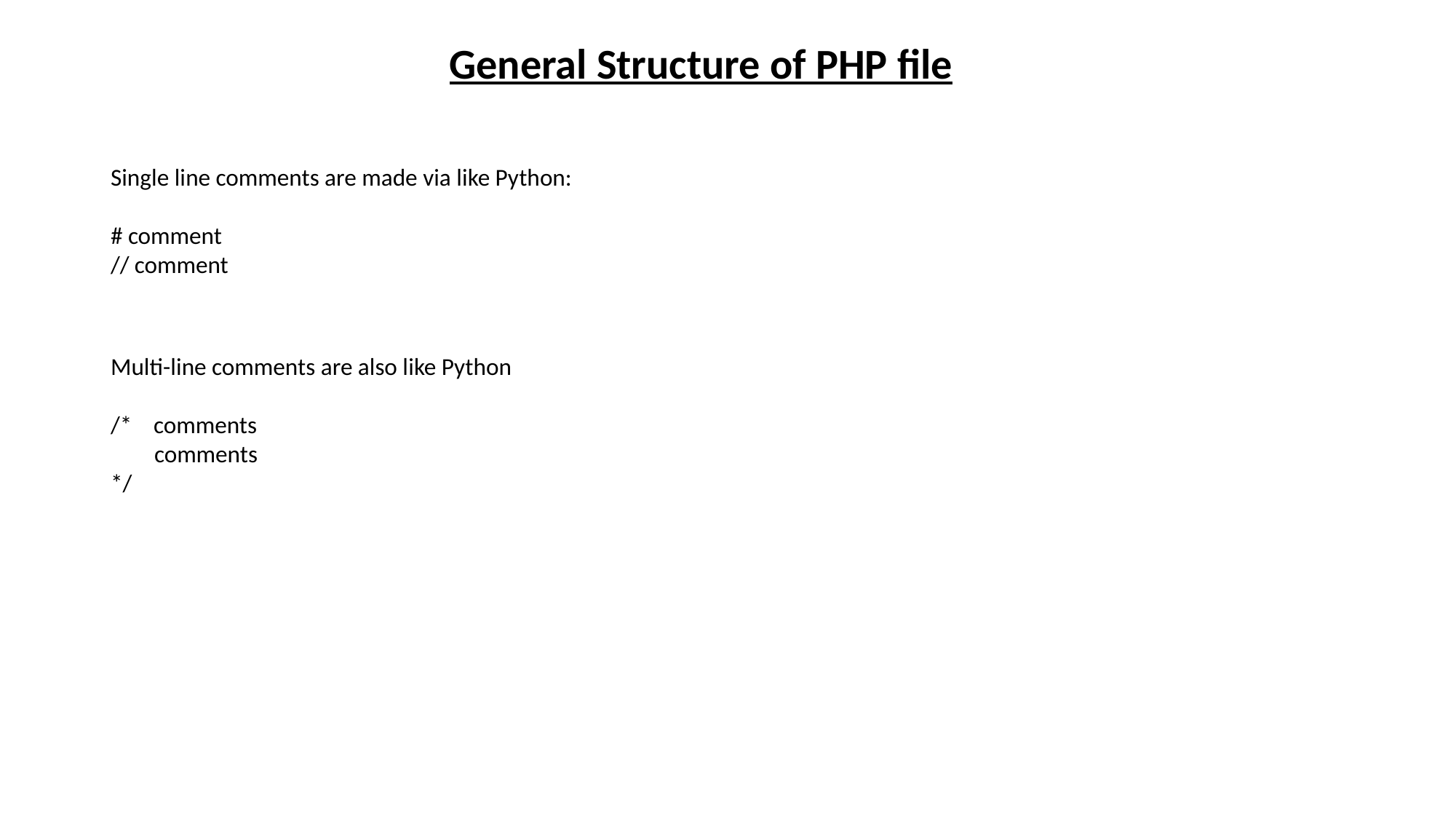

General Structure of PHP file
Single line comments are made via like Python:

# comment
// comment
Multi-line comments are also like Python

/*    comments
        comments
*/